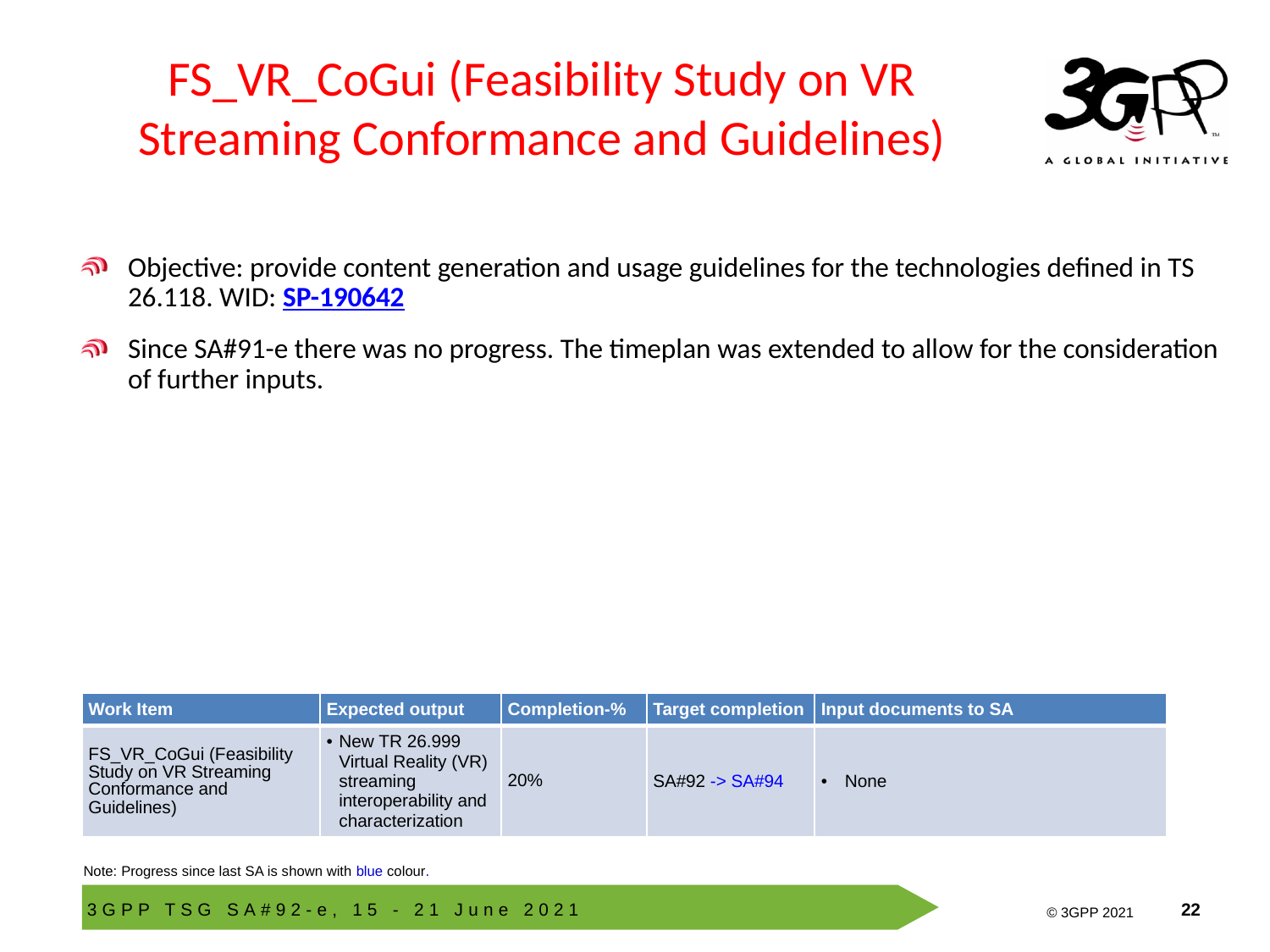

# FS_VR_CoGui (Feasibility Study on VR Streaming Conformance and Guidelines)
Objective: provide content generation and usage guidelines for the technologies defined in TS 26.118. WID: SP-190642
Since SA#91-e there was no progress. The timeplan was extended to allow for the consideration of further inputs.

| Work Item | Expected output | Completion-% | Target completion | Input documents to SA |
| --- | --- | --- | --- | --- |
| FS\_VR\_CoGui (Feasibility Study on VR Streaming Conformance and Guidelines) | New TR 26.999 Virtual Reality (VR) streaming interoperability and characterization | 20% | SA#92 -> SA#94 | None |
Note: Progress since last SA is shown with blue colour.